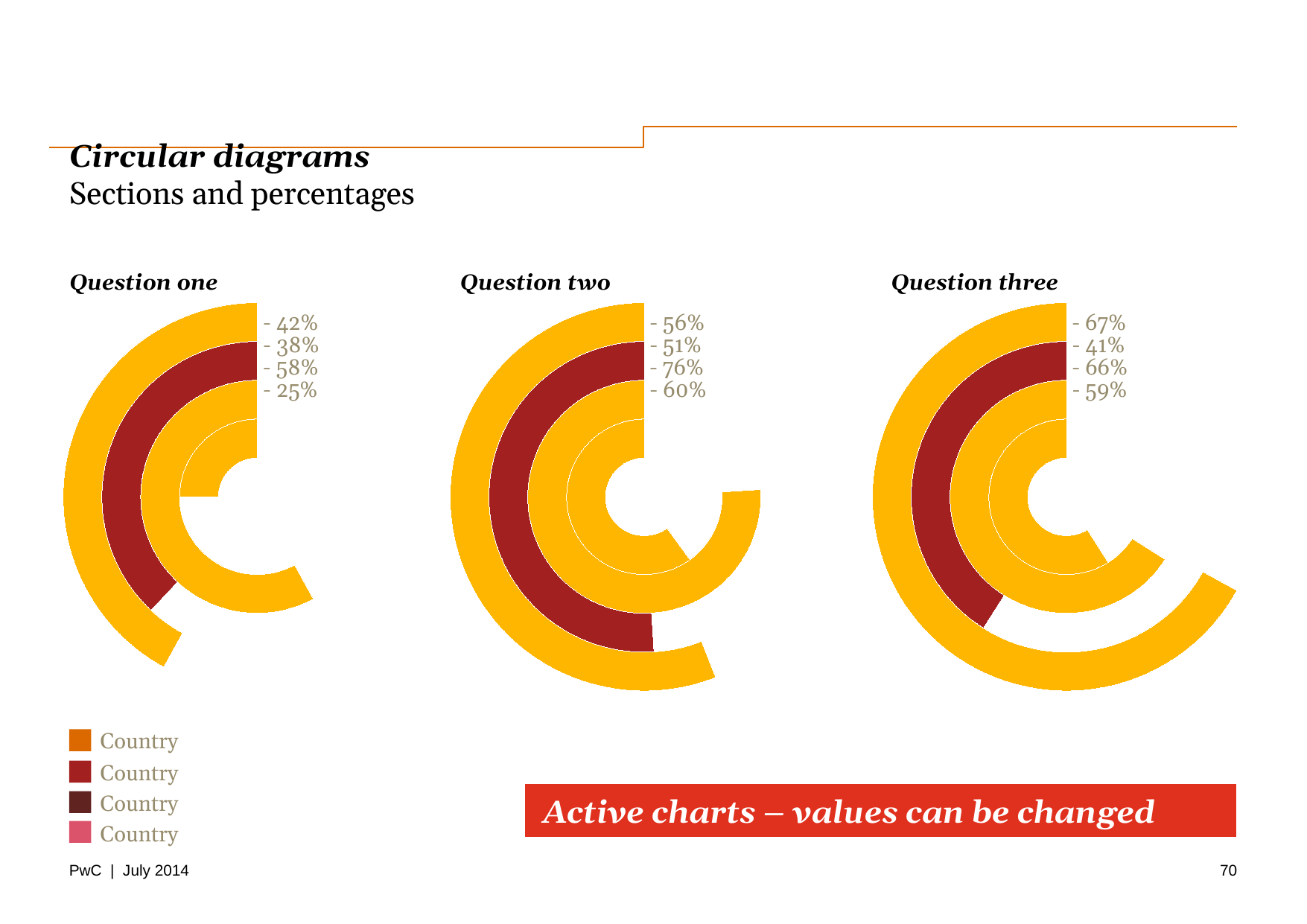

# Circular diagrams Sections and percentages
Question one
Question two
Question three

### Chart

| Category | d | c | b | a |
|---|---|---|---|---|
| 1st Qtr | 75.0 | 42.0 | 62.0 | 58.0 |
| 2nd Qtr | 25.0 | 58.0 | 38.0 | 42.0 |

### Chart

| Category | d | c | b | a |
|---|---|---|---|---|
| 1st Qtr | 40.0 | 24.0 | 49.0 | 44.0 |
| 2nd Qtr | 60.0 | 76.0 | 51.0 | 56.0 |

### Chart

| Category | d | c | b | a |
|---|---|---|---|---|
| 1st Qtr | 41.0 | 34.0 | 59.0 | 33.0 |
| 2nd Qtr | 59.0 | 66.0 | 41.0 | 67.0 |
- 42%
- 56%
- 67%
- 38%
- 51%
- 41%
- 58%
- 76%
- 66%
- 25%
- 60%
- 59%
Country

Country

 Active charts – values can be changed
Country

Country

70